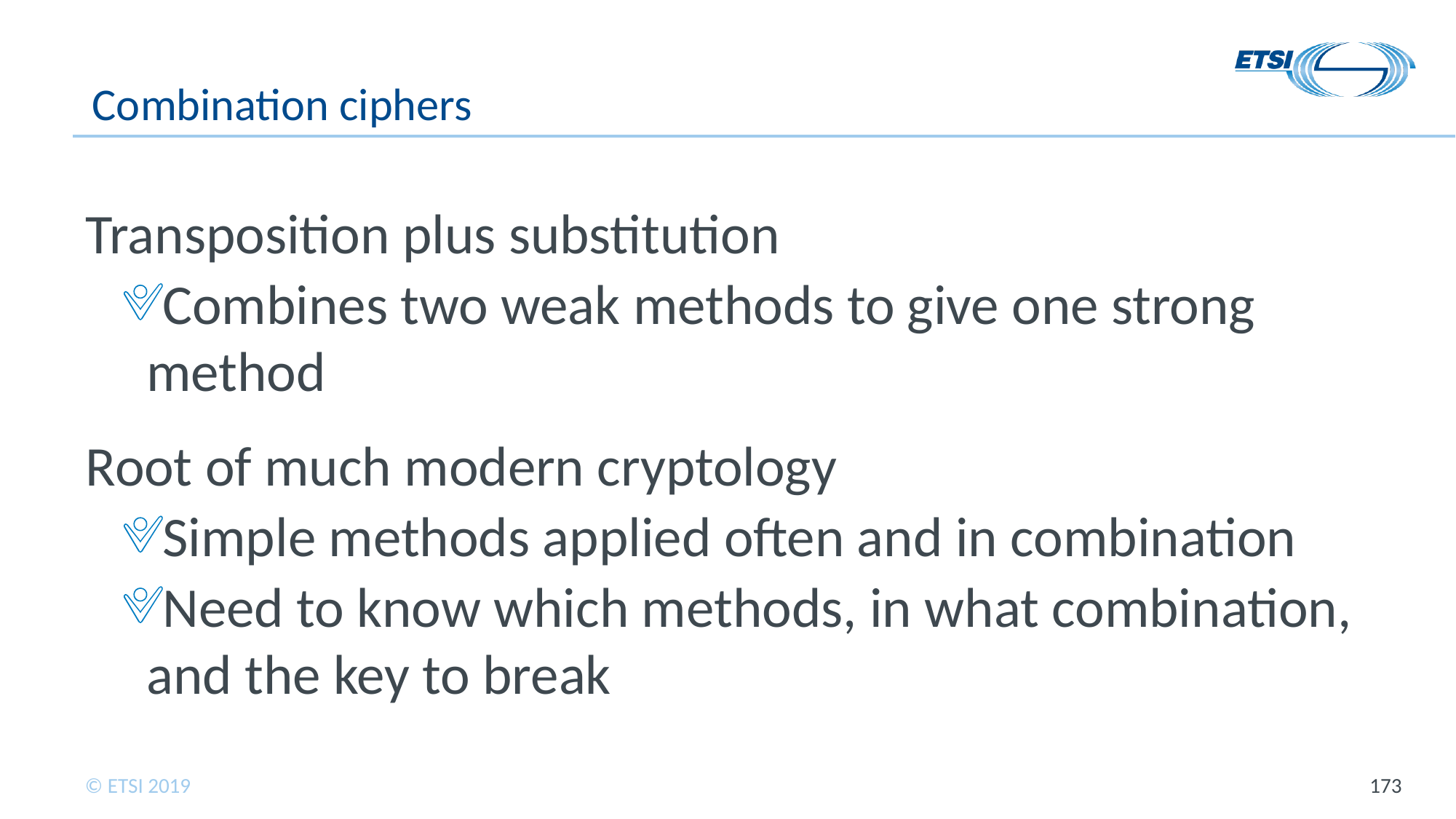

# Combination ciphers
Transposition plus substitution
Combines two weak methods to give one strong method
Root of much modern cryptology
Simple methods applied often and in combination
Need to know which methods, in what combination, and the key to break